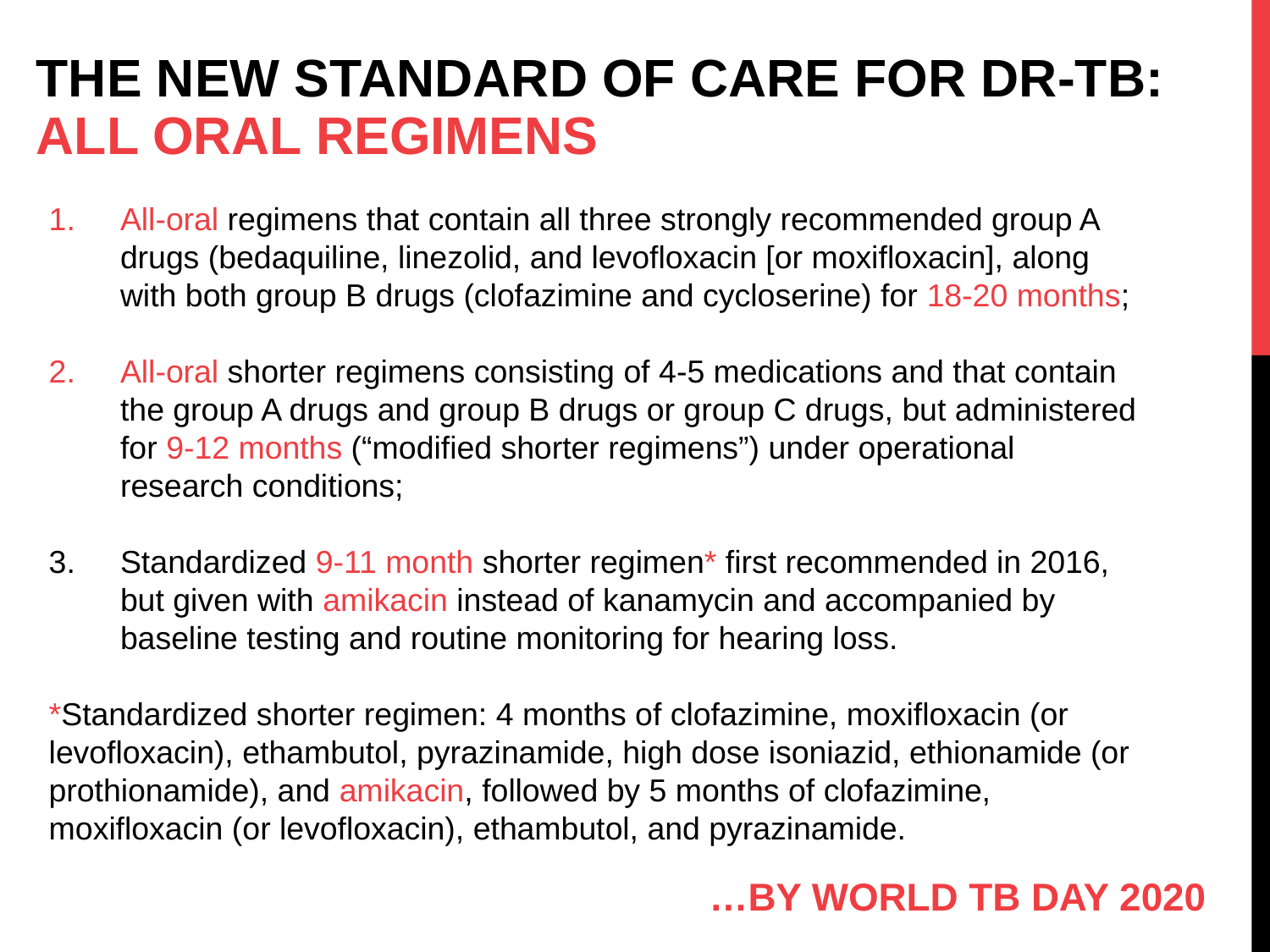

THE NEW STANDARD OF CARE FOR DR-TB:
ALL ORAL REGIMENS
All-oral regimens that contain all three strongly recommended group A drugs (bedaquiline, linezolid, and levofloxacin [or moxifloxacin], along with both group B drugs (clofazimine and cycloserine) for 18-20 months;

All-oral shorter regimens consisting of 4-5 medications and that contain the group A drugs and group B drugs or group C drugs, but administered for 9-12 months (“modified shorter regimens”) under operational research conditions;

Standardized 9-11 month shorter regimen* first recommended in 2016, but given with amikacin instead of kanamycin and accompanied by baseline testing and routine monitoring for hearing loss.

*Standardized shorter regimen: 4 months of clofazimine, moxifloxacin (or levofloxacin), ethambutol, pyrazinamide, high dose isoniazid, ethionamide (or prothionamide), and amikacin, followed by 5 months of clofazimine, moxifloxacin (or levofloxacin), ethambutol, and pyrazinamide.

…BY WORLD TB DAY 2020